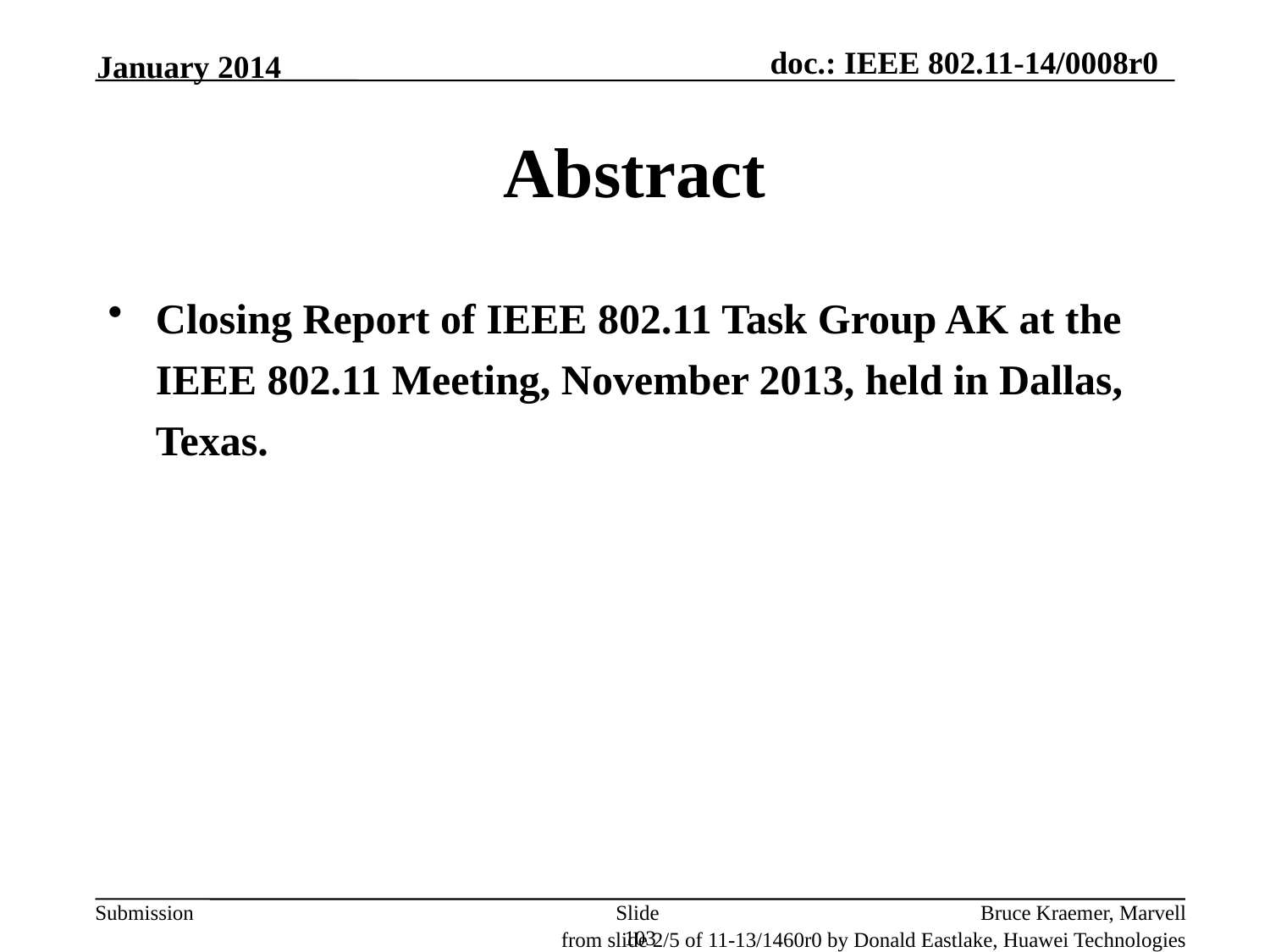

January 2014
# Abstract
Closing Report of IEEE 802.11 Task Group AK at the IEEE 802.11 Meeting, November 2013, held in Dallas, Texas.
Slide 103
Bruce Kraemer, Marvell
from slide 2/5 of 11-13/1460r0 by Donald Eastlake, Huawei Technologies